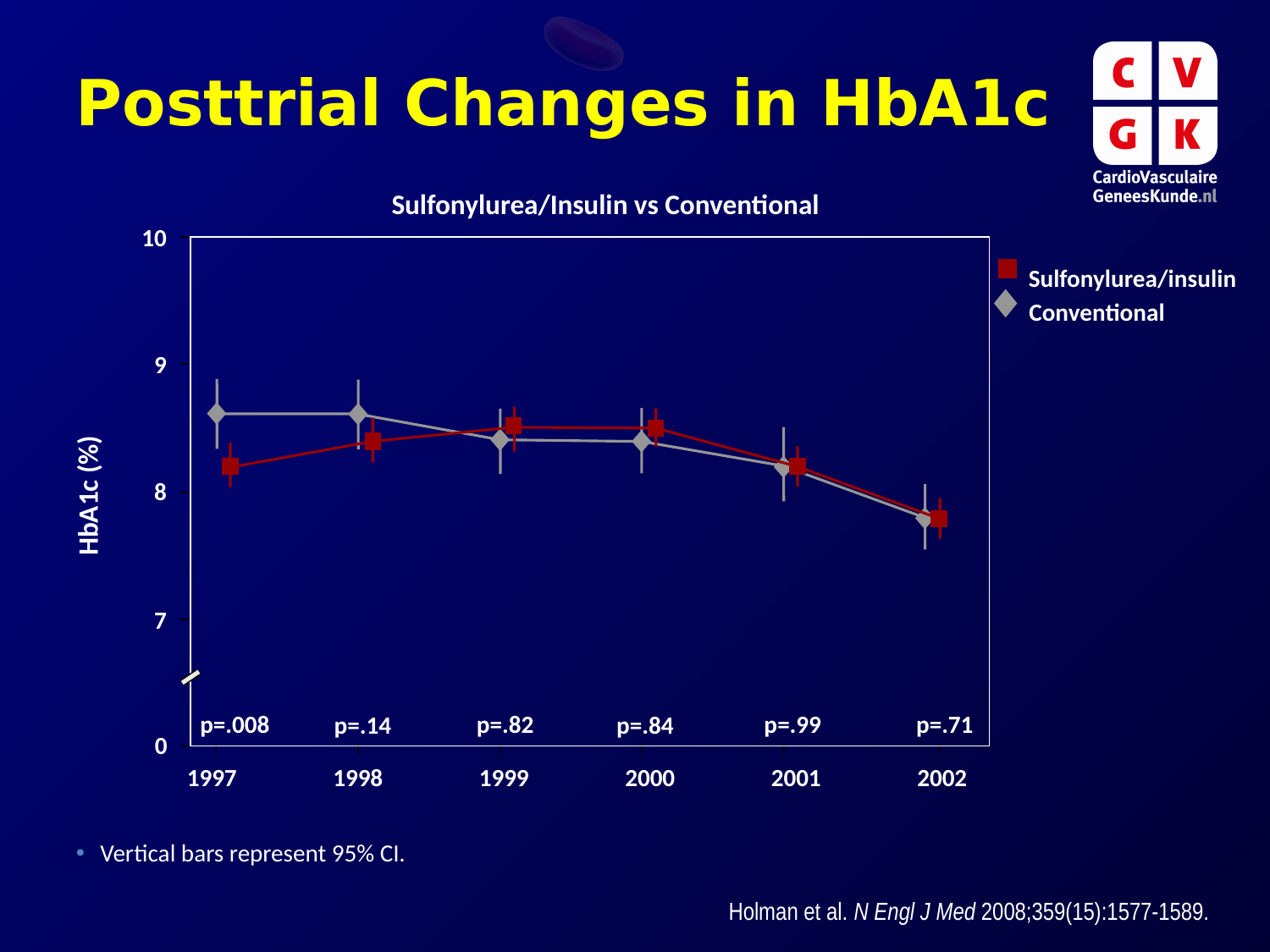

Posttrial Changes in HbA1c
Sulfonylurea/Insulin vs Conventional
10

Sulfonylurea/insulin

Conventional

9

HbA1c (%)
8

7

p=.008
p=.82
p=.99
p=.71
p=.14
p=.84
0

1997
1998
1999
2000
2001
2002
Vertical bars represent 95% CI.

Holman et al. N Engl J Med 2008;359(15):1577-1589.